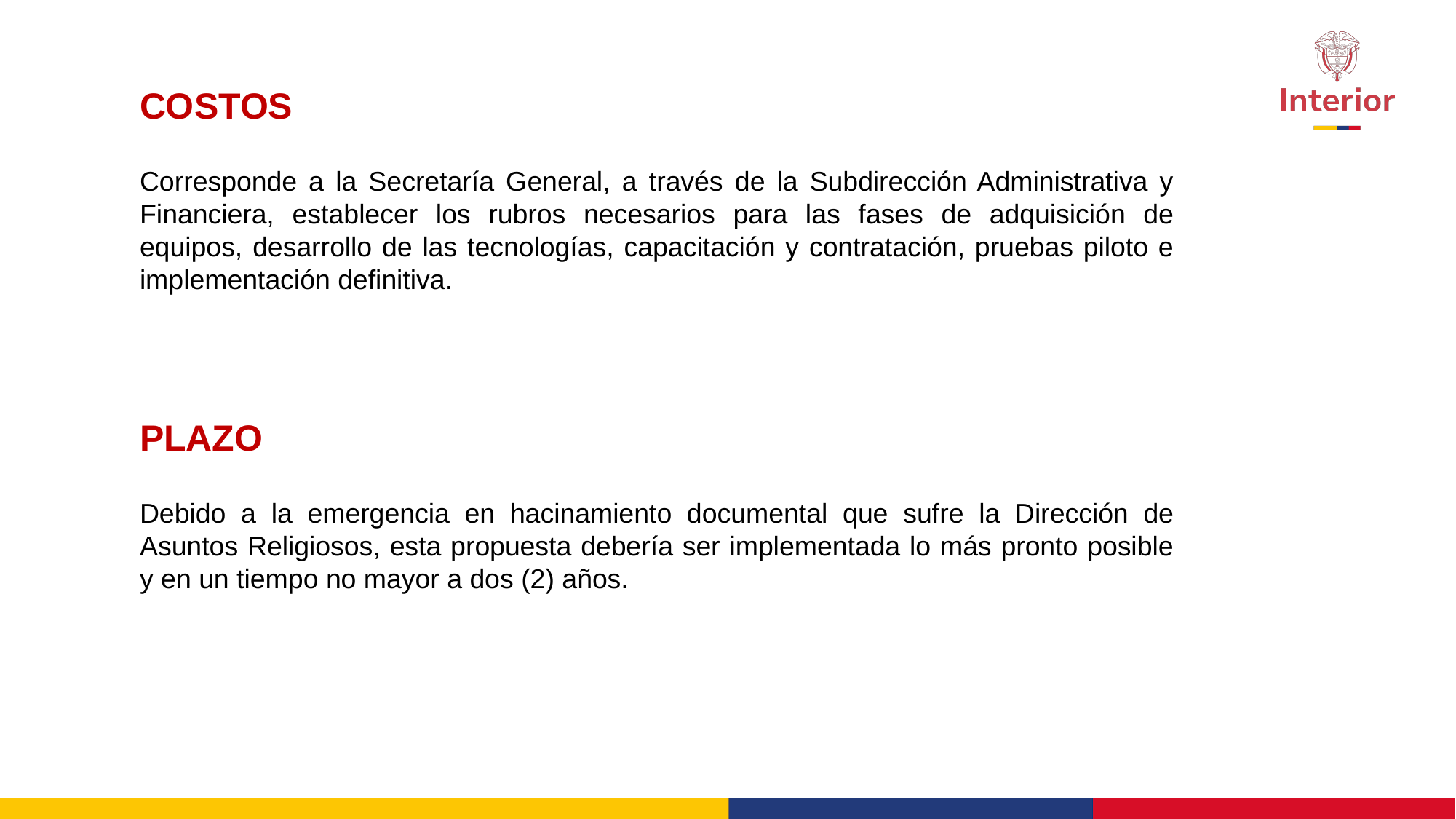

COSTOS

Corresponde a la Secretaría General, a través de la Subdirección Administrativa y Financiera, establecer los rubros necesarios para las fases de adquisición de equipos, desarrollo de las tecnologías, capacitación y contratación, pruebas piloto e implementación definitiva.
PLAZO

Debido a la emergencia en hacinamiento documental que sufre la Dirección de Asuntos Religiosos, esta propuesta debería ser implementada lo más pronto posible y en un tiempo no mayor a dos (2) años.